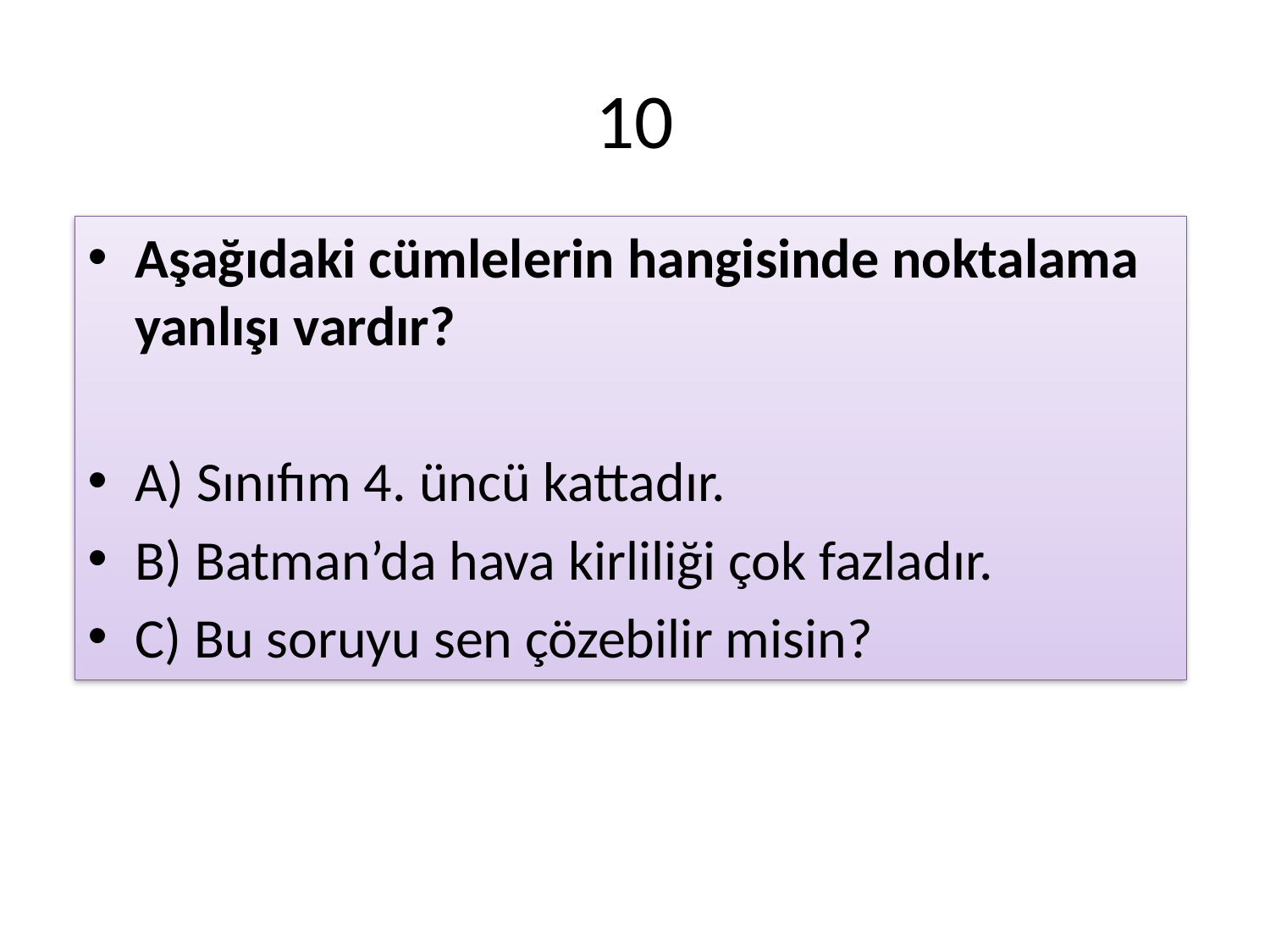

# 10
Aşağıdaki cümlelerin hangisinde noktalama yanlışı vardır?

A) Sınıfım 4. üncü kattadır.
B) Batman’da hava kirliliği çok fazladır.
C) Bu soruyu sen çözebilir misin?